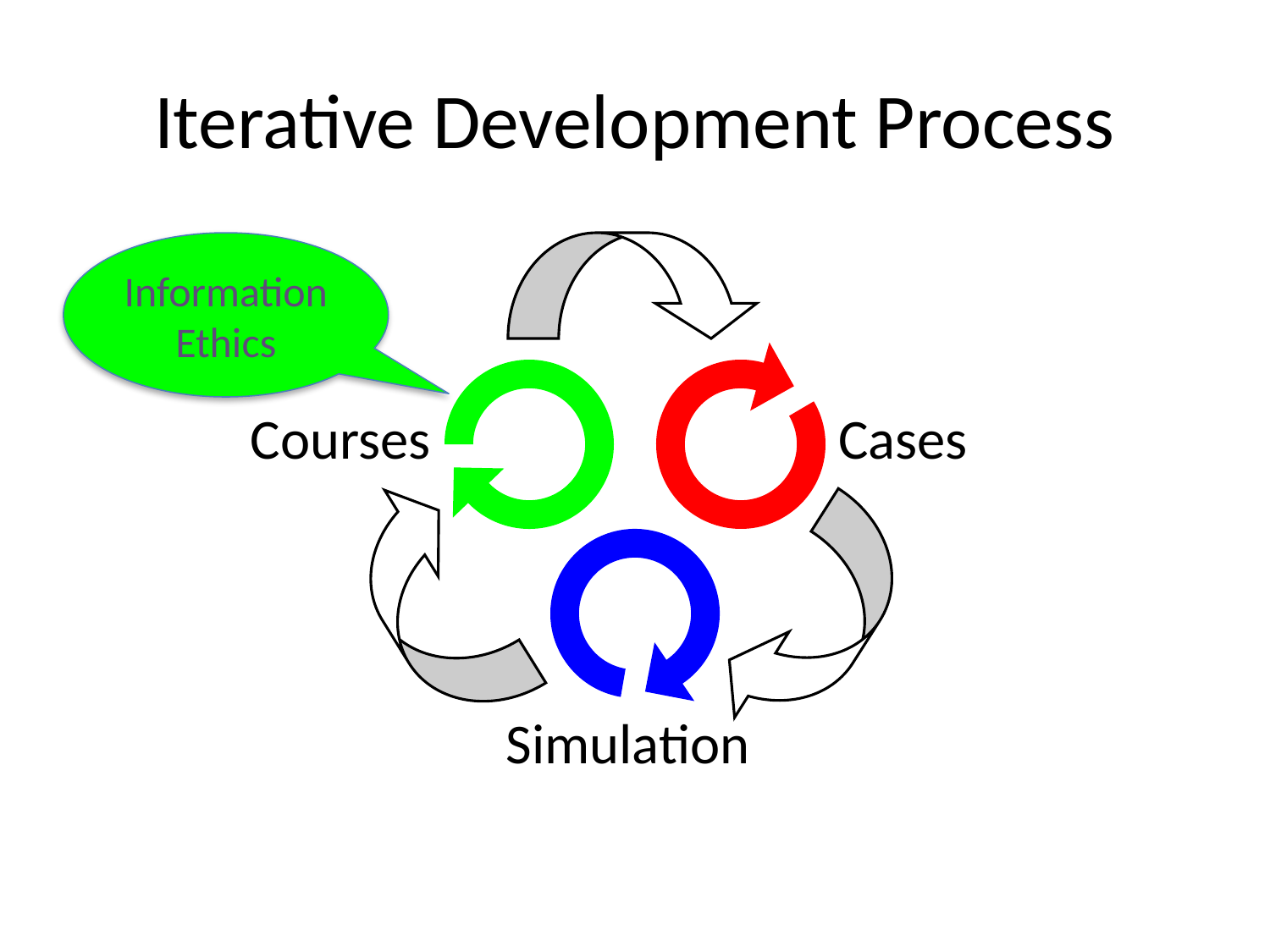

# Iterative Development Process
Information Ethics

Courses
Cases

Simulation